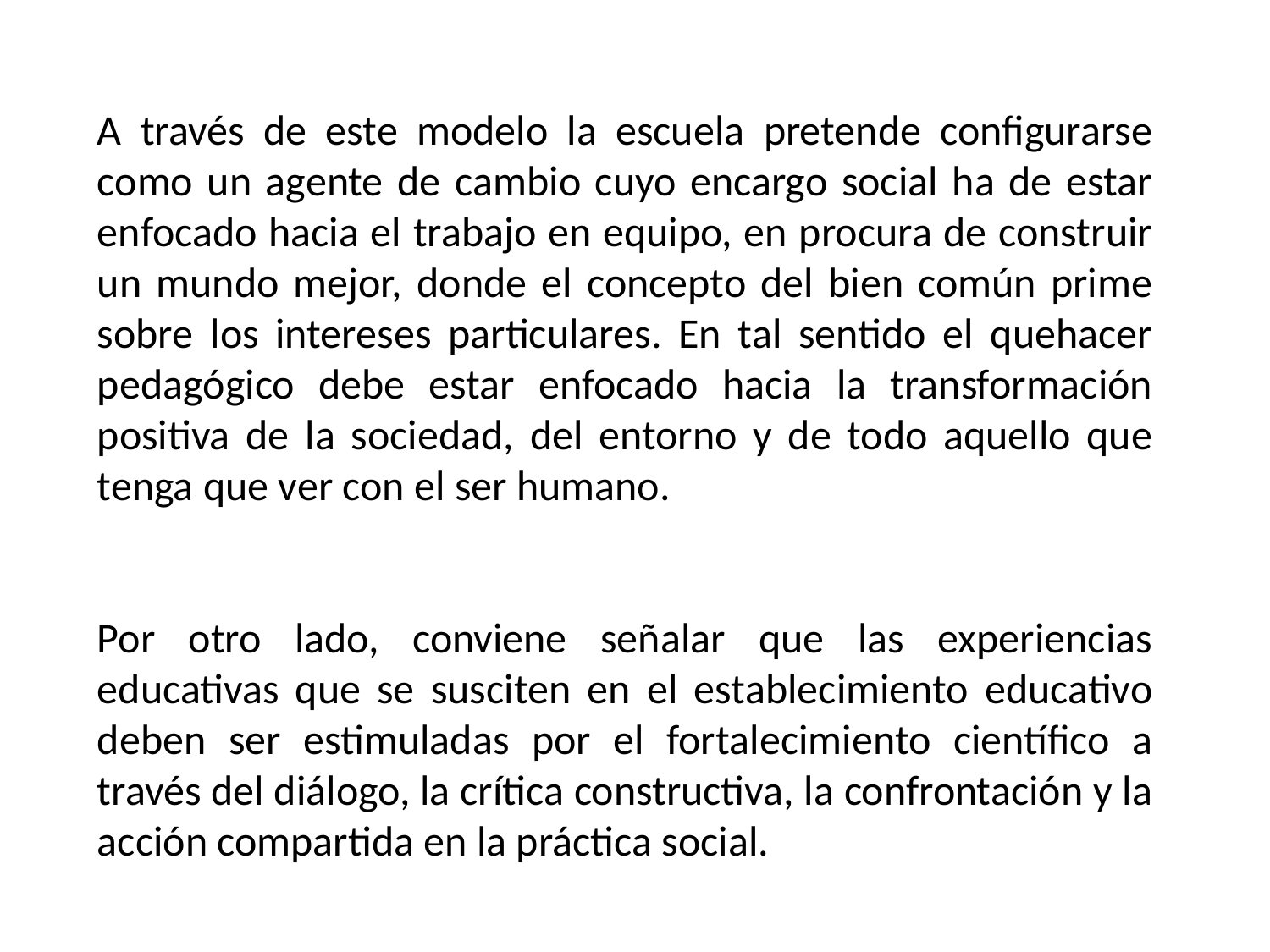

A través de este modelo la escuela pretende configurarse como un agente de cambio cuyo encargo social ha de estar enfocado hacia el trabajo en equipo, en procura de construir un mundo mejor, donde el concepto del bien común prime sobre los intereses particulares. En tal sentido el quehacer pedagógico debe estar enfocado hacia la transformación positiva de la sociedad, del entorno y de todo aquello que tenga que ver con el ser humano.

Por otro lado, conviene señalar que las experiencias educativas que se susciten en el establecimiento educativo deben ser estimuladas por el fortalecimiento científico a través del diálogo, la crítica constructiva, la confrontación y la acción compartida en la práctica social.